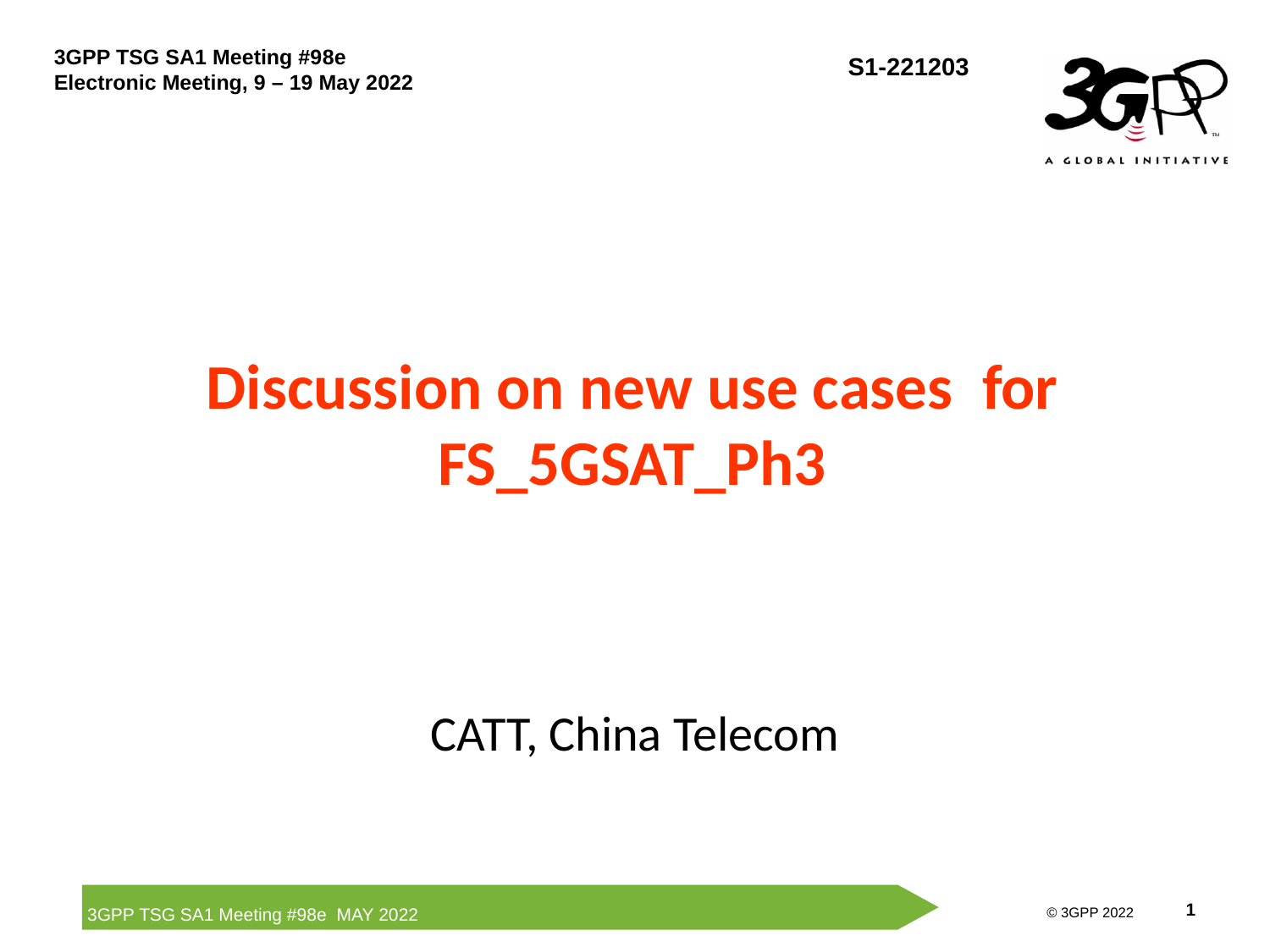

Discussion on new use cases  for FS_5GSAT_Ph3
CATT, China Telecom